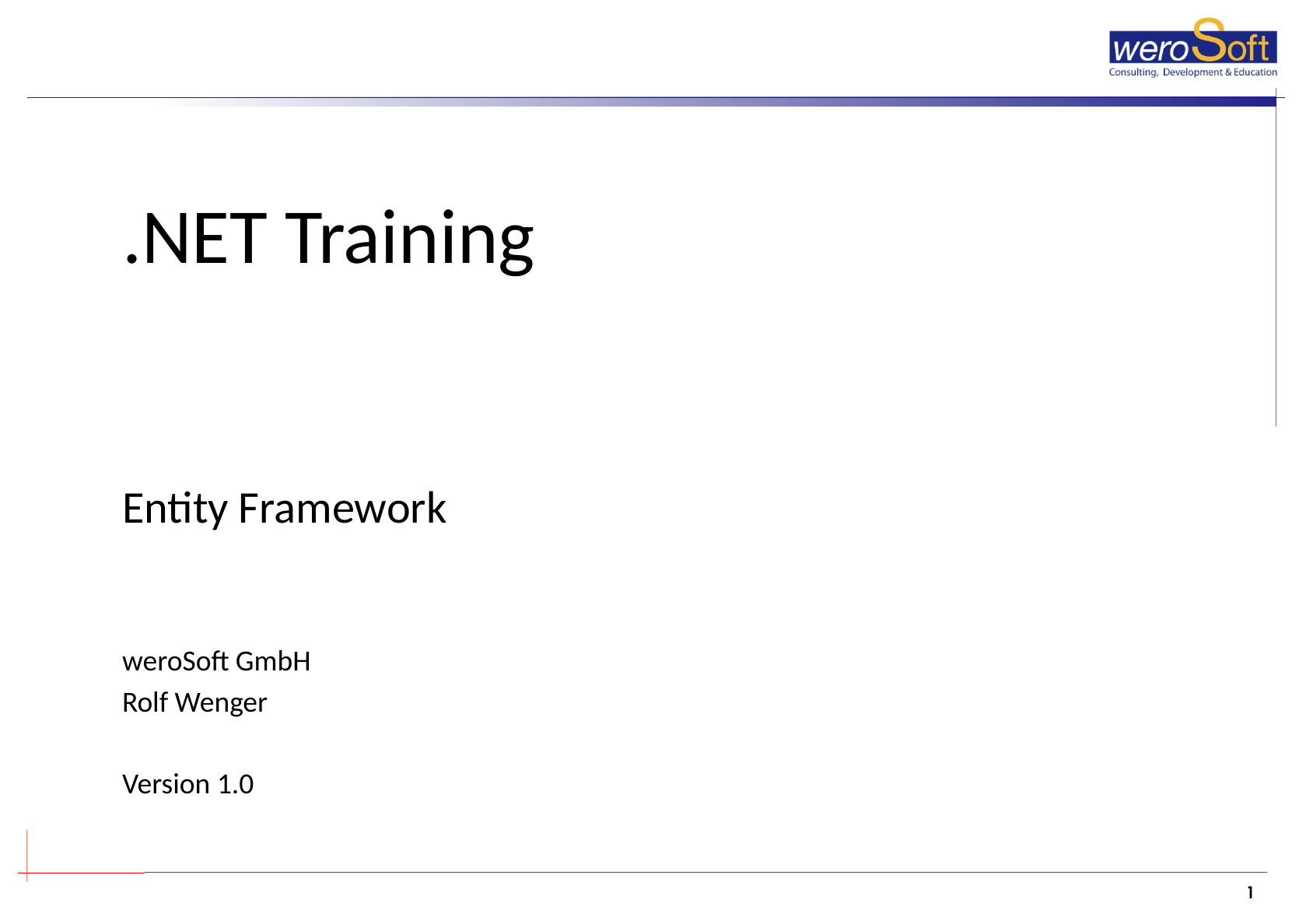

# .NET Training
Entity Framework

weroSoft GmbH
Rolf Wenger

Version 1.0
1